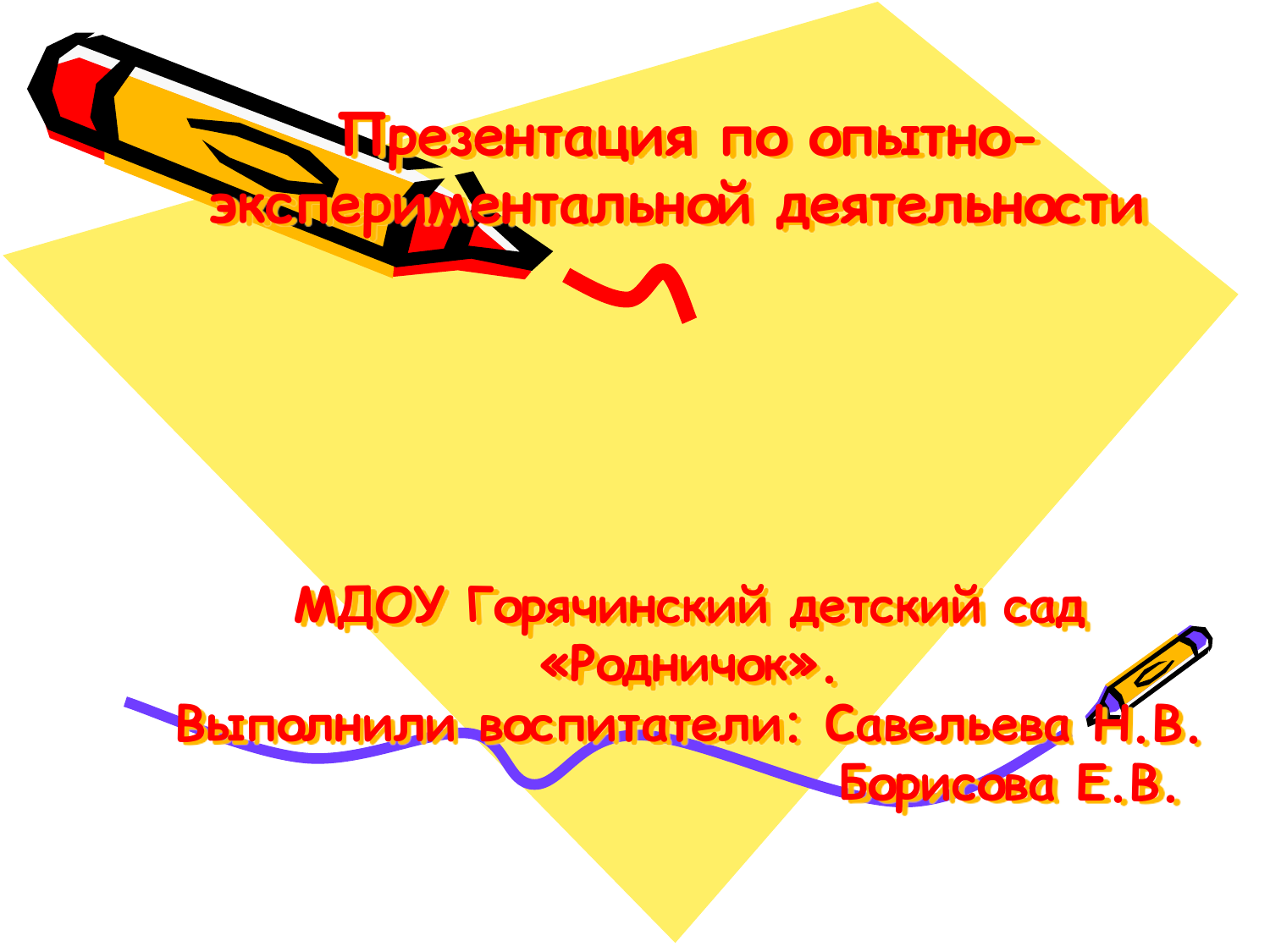

# Презентация по опытно-экспериментальной деятельности МДОУ Горячинский детский сад «Родничок». Выполнили воспитатели: Савельева Н.В. Борисова Е.В.